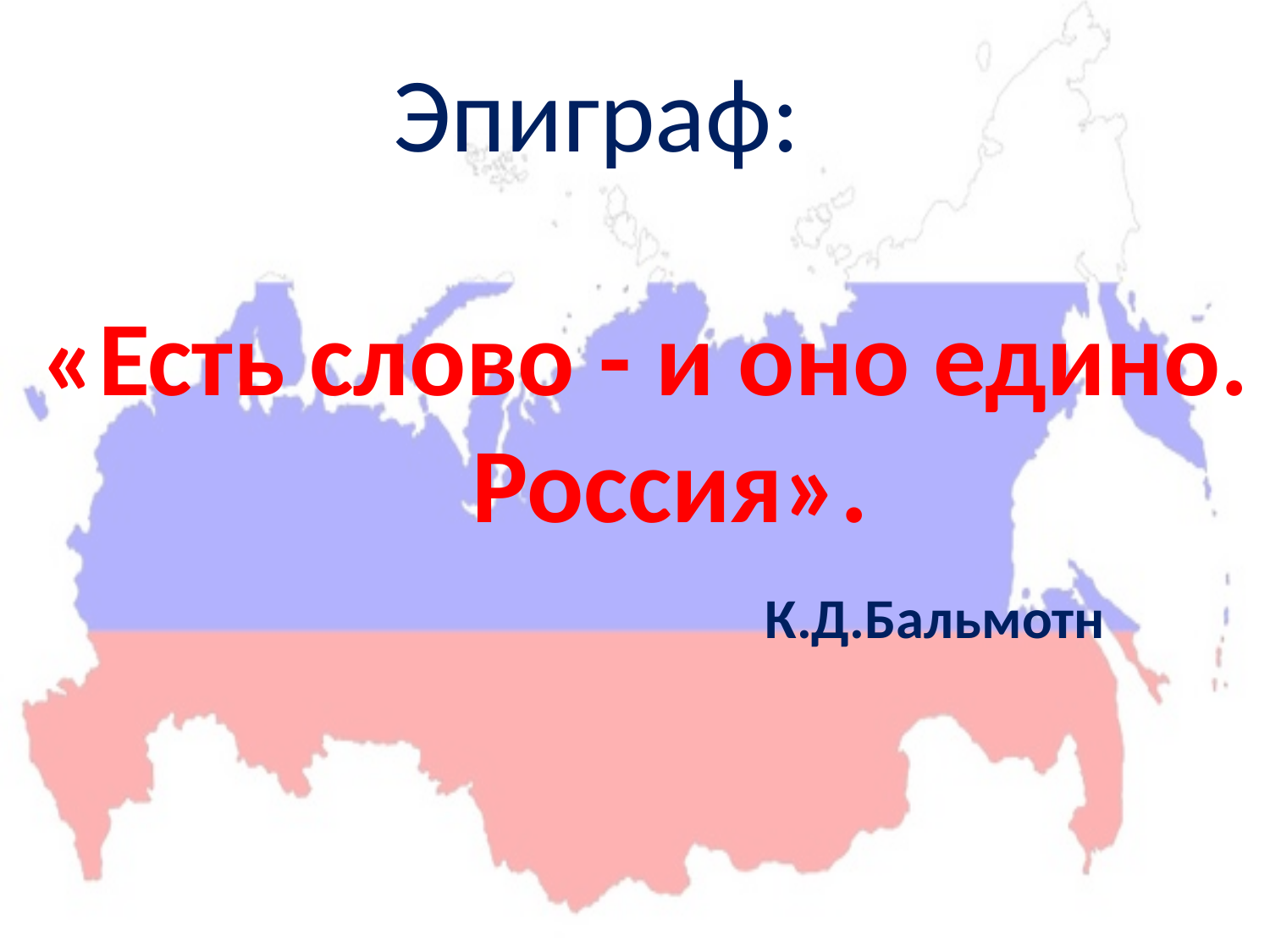

Эпиграф:

«Есть слово - и оно едино.
                  Россия».

                                                         К.Д.Бальмотн